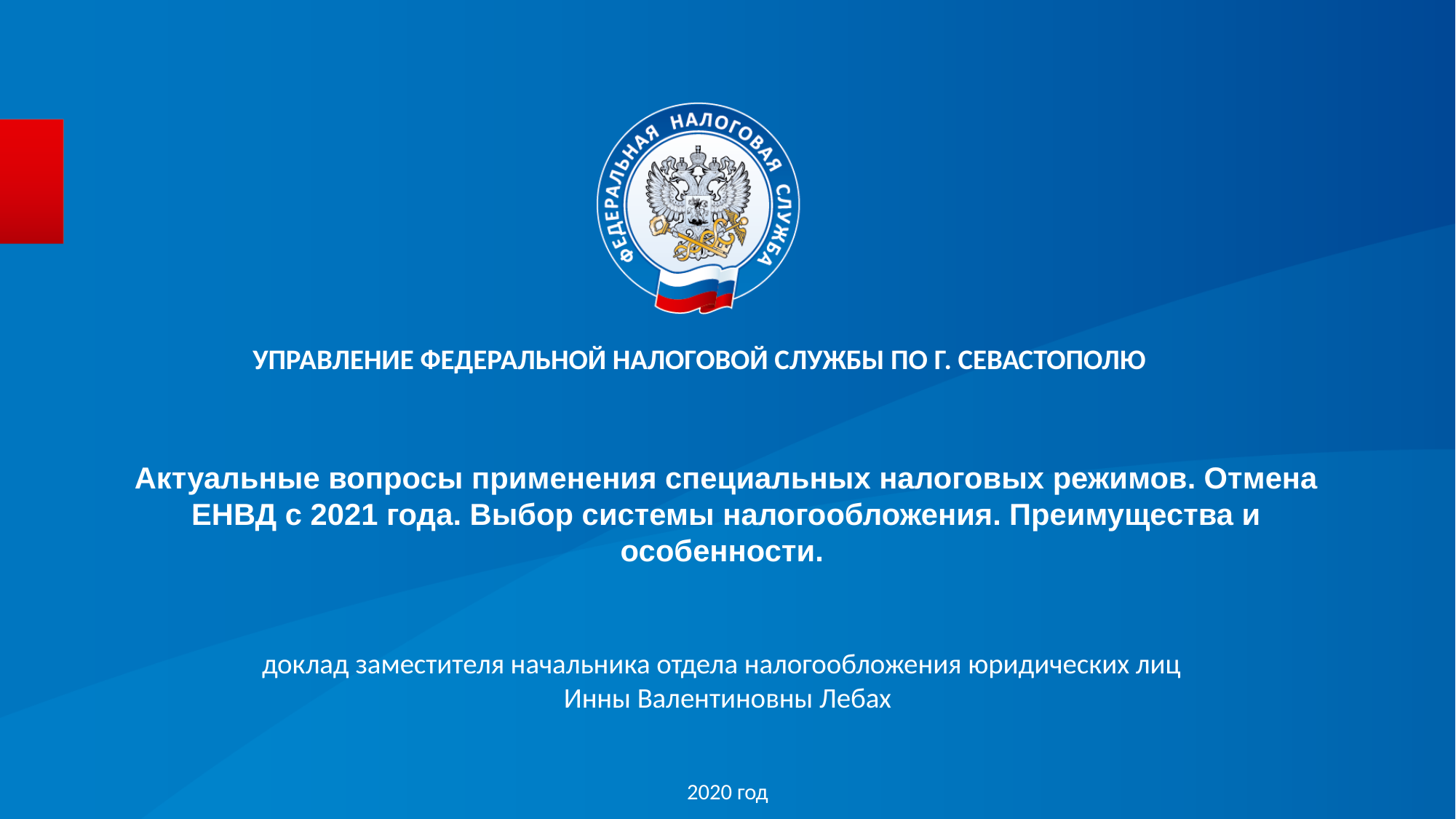

УПРАВЛЕНИЕ ФЕДЕРАЛЬНОЙ НАЛОГОВОЙ СЛУЖБЫ ПО Г. СЕВАСТОПОЛЮ
# Актуальные вопросы применения специальных налоговых режимов. Отмена ЕНВД с 2021 года. Выбор системы налогообложения. Преимущества и особенности.
доклад заместителя начальника отдела налогообложения юридических лиц
Инны Валентиновны Лебах
2020 год